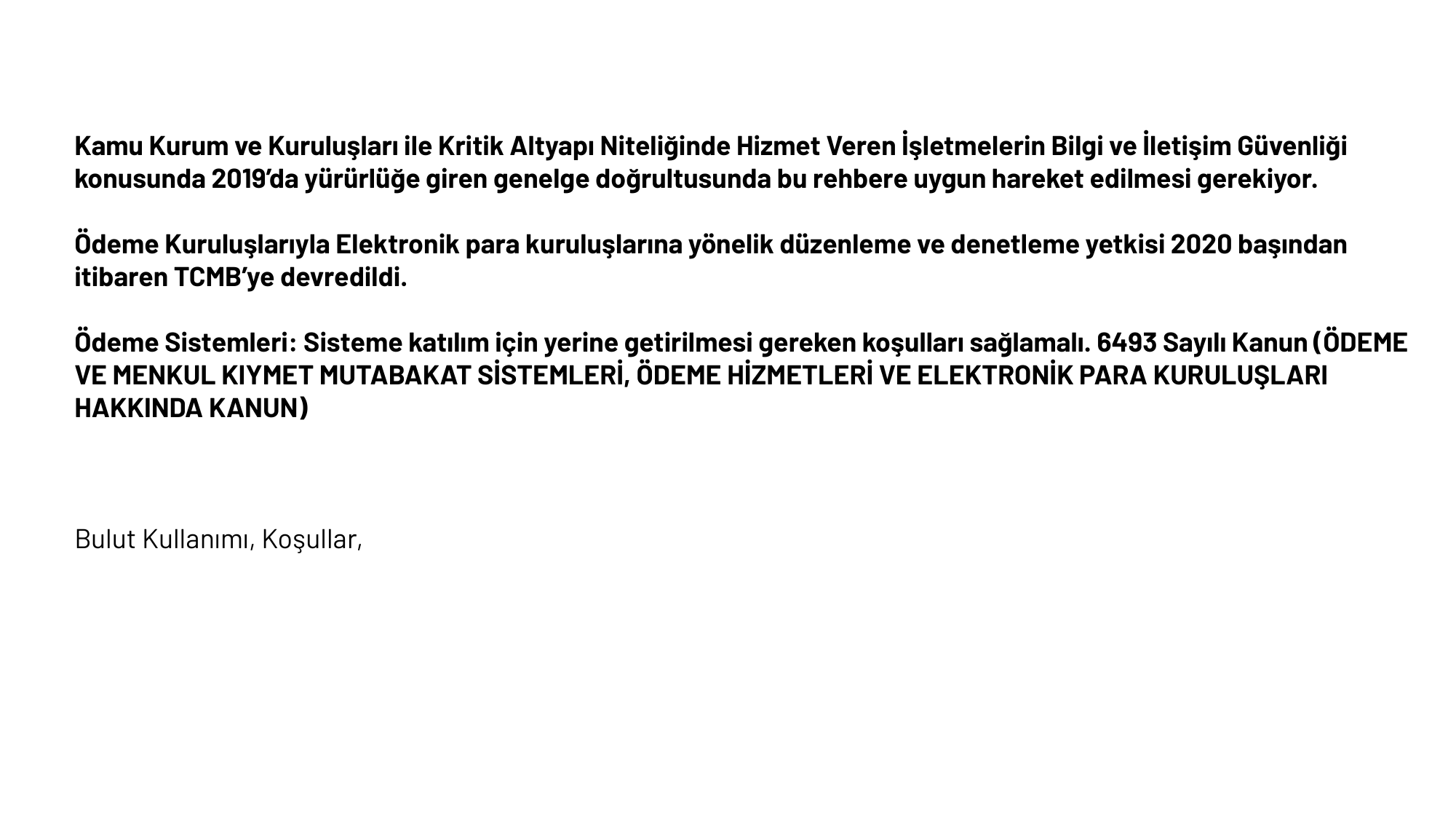

Kamu Kurum ve Kuruluşları ile Kritik Altyapı Niteliğinde Hizmet Veren İşletmelerin Bilgi ve İletişim Güvenliği konusunda 2019’da yürürlüğe giren genelge doğrultusunda bu rehbere uygun hareket edilmesi gerekiyor.

Ödeme Kuruluşlarıyla Elektronik para kuruluşlarına yönelik düzenleme ve denetleme yetkisi 2020 başından itibaren TCMB’ye devredildi.

Ödeme Sistemleri: Sisteme katılım için yerine getirilmesi gereken koşulları sağlamalı. 6493 Sayılı Kanun (ÖDEME VE MENKUL KIYMET MUTABAKAT SİSTEMLERİ, ÖDEME HİZMETLERİ VE ELEKTRONİK PARA KURULUŞLARI HAKKINDA KANUN)

Bulut Kullanımı, Koşullar,